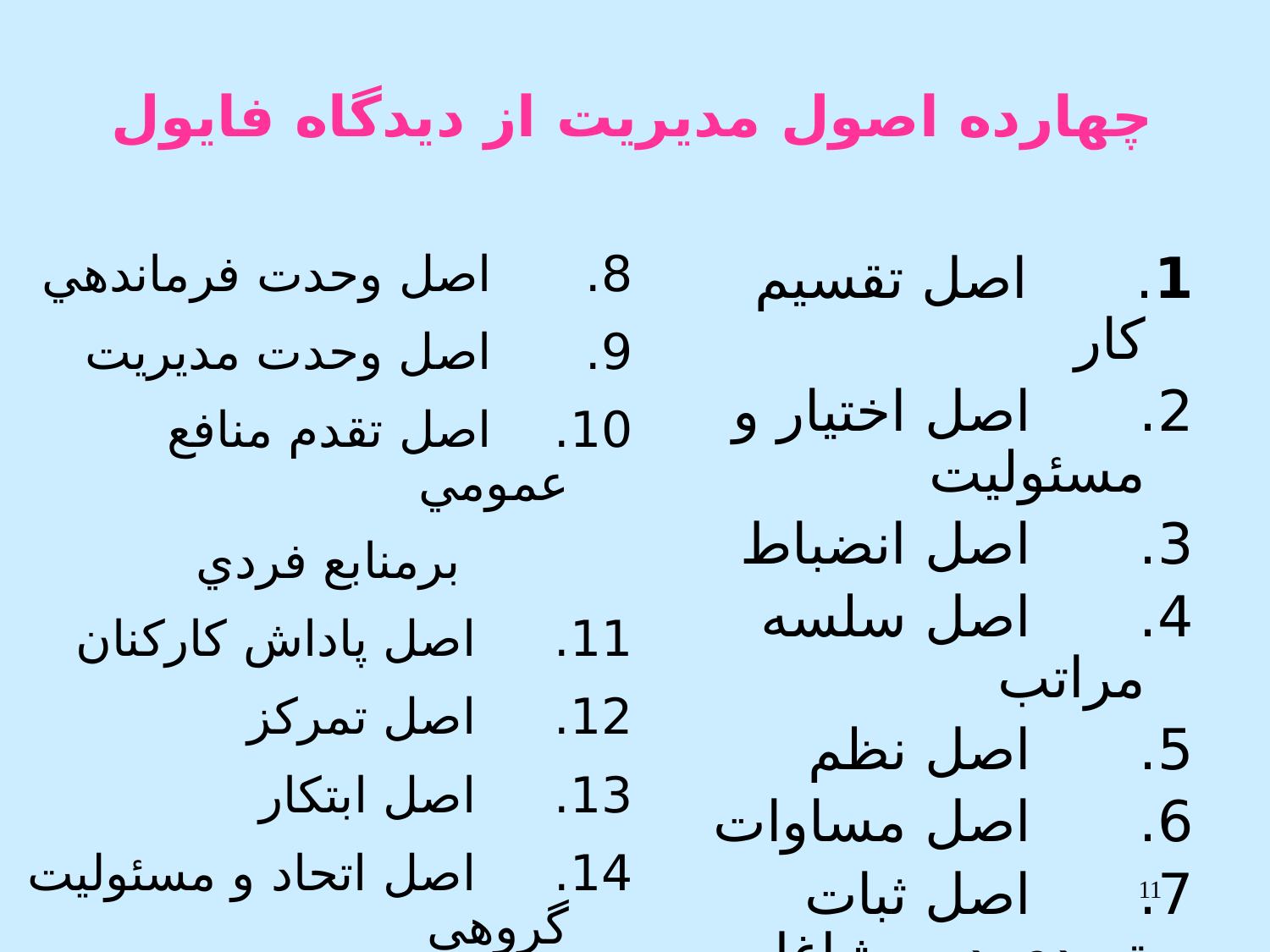

چهارده اصول مديريت از ديدگاه فايول

8.      اصل وحدت فرماندهي
9.      اصل وحدت مديريت
10.    اصل تقدم منافع عمومي
           برمنابع فردي
11.     اصل پاداش كاركنان
12.     اصل تمركز
13.     اصل ابتكار
14.     اصل اتحاد و مسئوليت گروهی
1.      اصل تقسيم كار
2.      اصل اختيار و مسئوليت
3.      اصل انضباط
4.      اصل سلسه مراتب
5.      اصل نظم
6.      اصل مساوات
7.      اصل ثبات تصدي در مشاغل
11